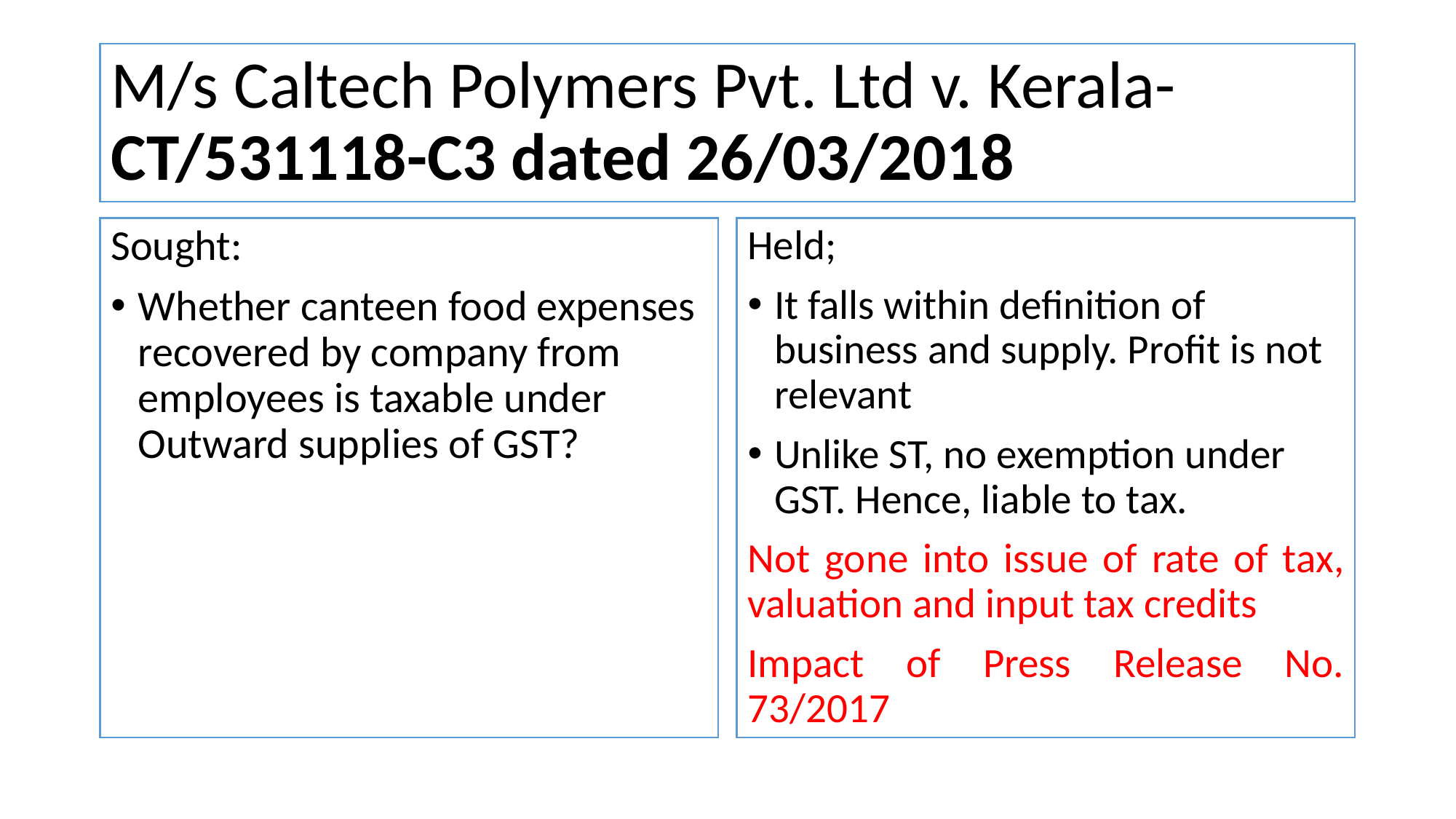

# M/s Caltech Polymers Pvt. Ltd v. Kerala- CT/531118-C3 dated 26/03/2018
Sought:
Whether canteen food expenses recovered by company from employees is taxable under Outward supplies of GST?
Held;
It falls within definition of business and supply. Profit is not relevant
Unlike ST, no exemption under GST. Hence, liable to tax.
Not gone into issue of rate of tax, valuation and input tax credits
Impact of Press Release No. 73/2017